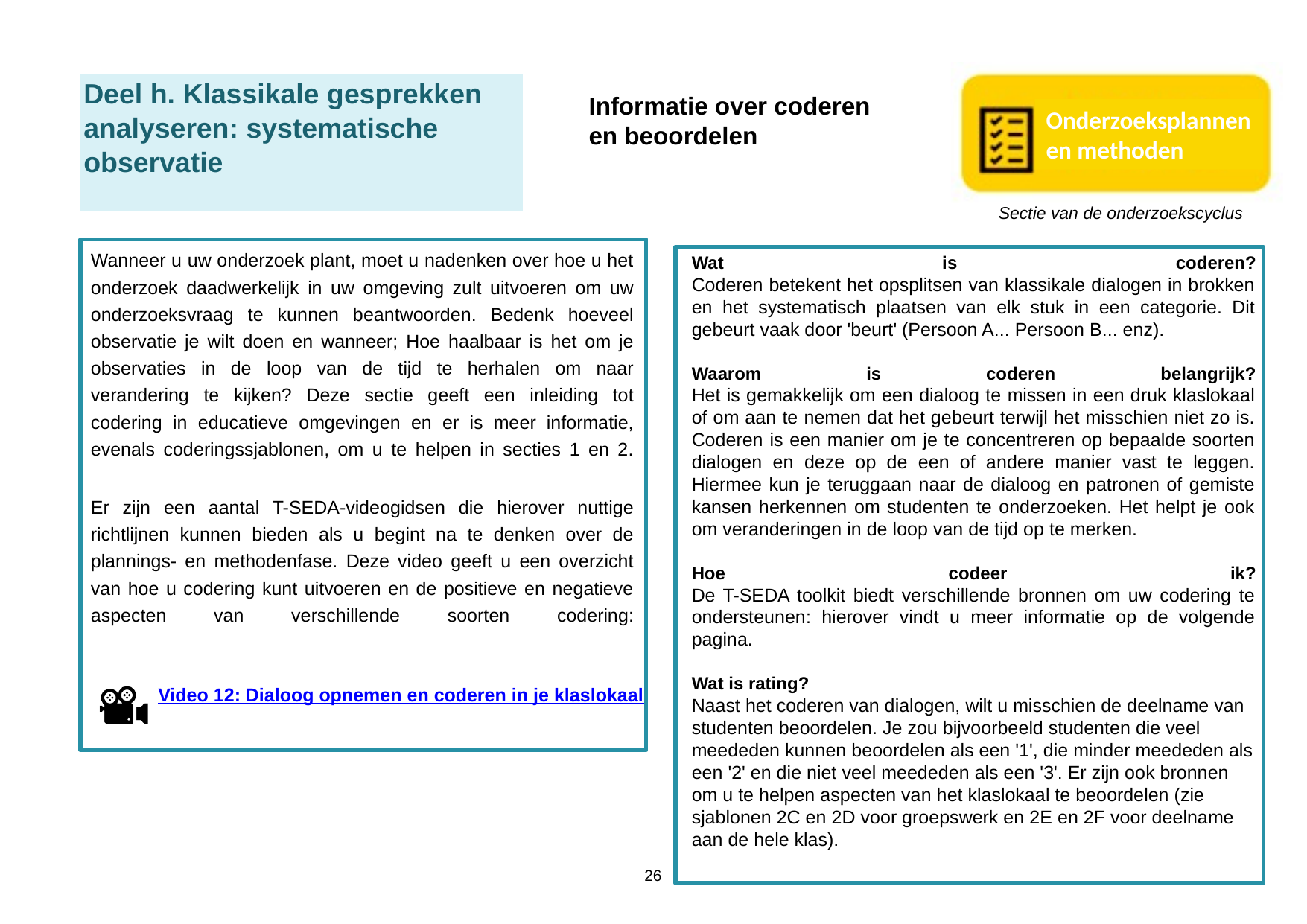

Deel h. Klassikale gesprekken analyseren: systematische observatie
Informatie over coderen en beoordelen
Onderzoeksplannen en methoden
Sectie van de onderzoekscyclus
Wanneer u uw onderzoek plant, moet u nadenken over hoe u het onderzoek daadwerkelijk in uw omgeving zult uitvoeren om uw onderzoeksvraag te kunnen beantwoorden. Bedenk hoeveel observatie je wilt doen en wanneer; Hoe haalbaar is het om je observaties in de loop van de tijd te herhalen om naar verandering te kijken? Deze sectie geeft een inleiding tot codering in educatieve omgevingen en er is meer informatie, evenals coderingssjablonen, om u te helpen in secties 1 en 2.
Er zijn een aantal T-SEDA-videogidsen die hierover nuttige richtlijnen kunnen bieden als u begint na te denken over de plannings- en methodenfase. Deze video geeft u een overzicht van hoe u codering kunt uitvoeren en de positieve en negatieve aspecten van verschillende soorten codering:

Video 12: Dialoog opnemen en coderen in je klaslokaal

Wat is coderen?
Coderen betekent het opsplitsen van klassikale dialogen in brokken en het systematisch plaatsen van elk stuk in een categorie. Dit gebeurt vaak door 'beurt' (Persoon A... Persoon B... enz).
Waarom is coderen belangrijk?
Het is gemakkelijk om een dialoog te missen in een druk klaslokaal of om aan te nemen dat het gebeurt terwijl het misschien niet zo is. Coderen is een manier om je te concentreren op bepaalde soorten dialogen en deze op de een of andere manier vast te leggen. Hiermee kun je teruggaan naar de dialoog en patronen of gemiste kansen herkennen om studenten te onderzoeken. Het helpt je ook om veranderingen in de loop van de tijd op te merken.
Hoe codeer ik?
De T-SEDA toolkit biedt verschillende bronnen om uw codering te ondersteunen: hierover vindt u meer informatie op de volgende pagina.
Wat is rating?
Naast het coderen van dialogen, wilt u misschien de deelname van studenten beoordelen. Je zou bijvoorbeeld studenten die veel meededen kunnen beoordelen als een '1', die minder meededen als een '2' en die niet veel meededen als een '3'. Er zijn ook bronnen om u te helpen aspecten van het klaslokaal te beoordelen (zie sjablonen 2C en 2D voor groepswerk en 2E en 2F voor deelname aan de hele klas).

26